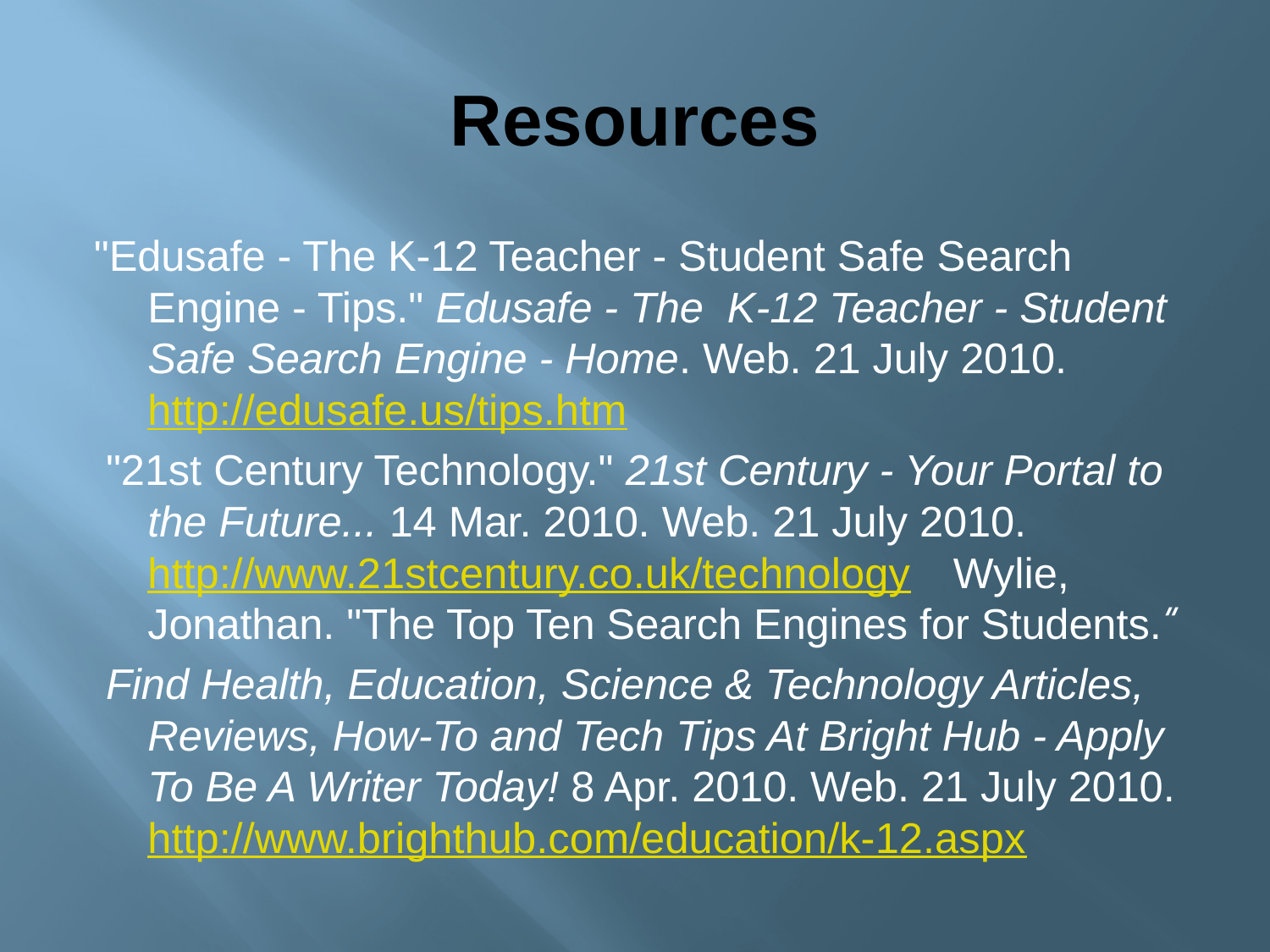

# Resources
"Edusafe - The K-12 Teacher - Student Safe Search Engine - Tips." Edusafe - The  K-12 Teacher - Student Safe Search Engine - Home. Web. 21 July 2010. http://edusafe.us/tips.htm
 "21st Century Technology." 21st Century - Your Portal to the Future... 14 Mar. 2010. Web. 21 July 2010.  http://www.21stcentury.co.uk/technology    Wylie, Jonathan. "The Top Ten Search Engines for Students.”
 Find Health, Education, Science & Technology Articles, Reviews, How-To and Tech Tips At Bright Hub - Apply To Be A Writer Today! 8 Apr. 2010. Web. 21 July 2010. http://www.brighthub.com/education/k-12.aspx